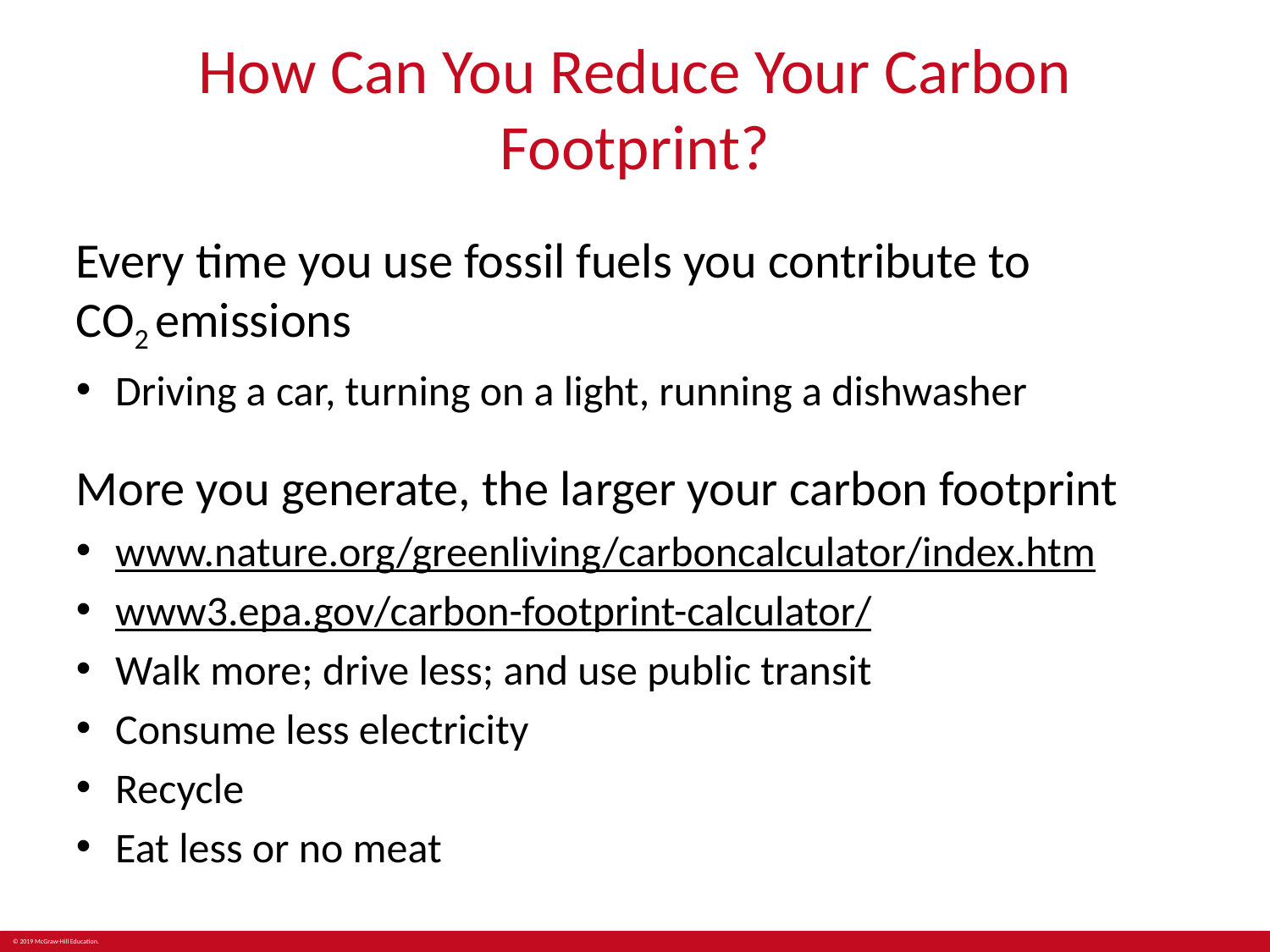

# How Can You Reduce Your Carbon Footprint?
Every time you use fossil fuels you contribute to
CO2 emissions
Driving a car, turning on a light, running a dishwasher
More you generate, the larger your carbon footprint
www.nature.org/greenliving/carboncalculator/index.htm
www3.epa.gov/carbon-footprint-calculator/
Walk more; drive less; and use public transit
Consume less electricity
Recycle
Eat less or no meat